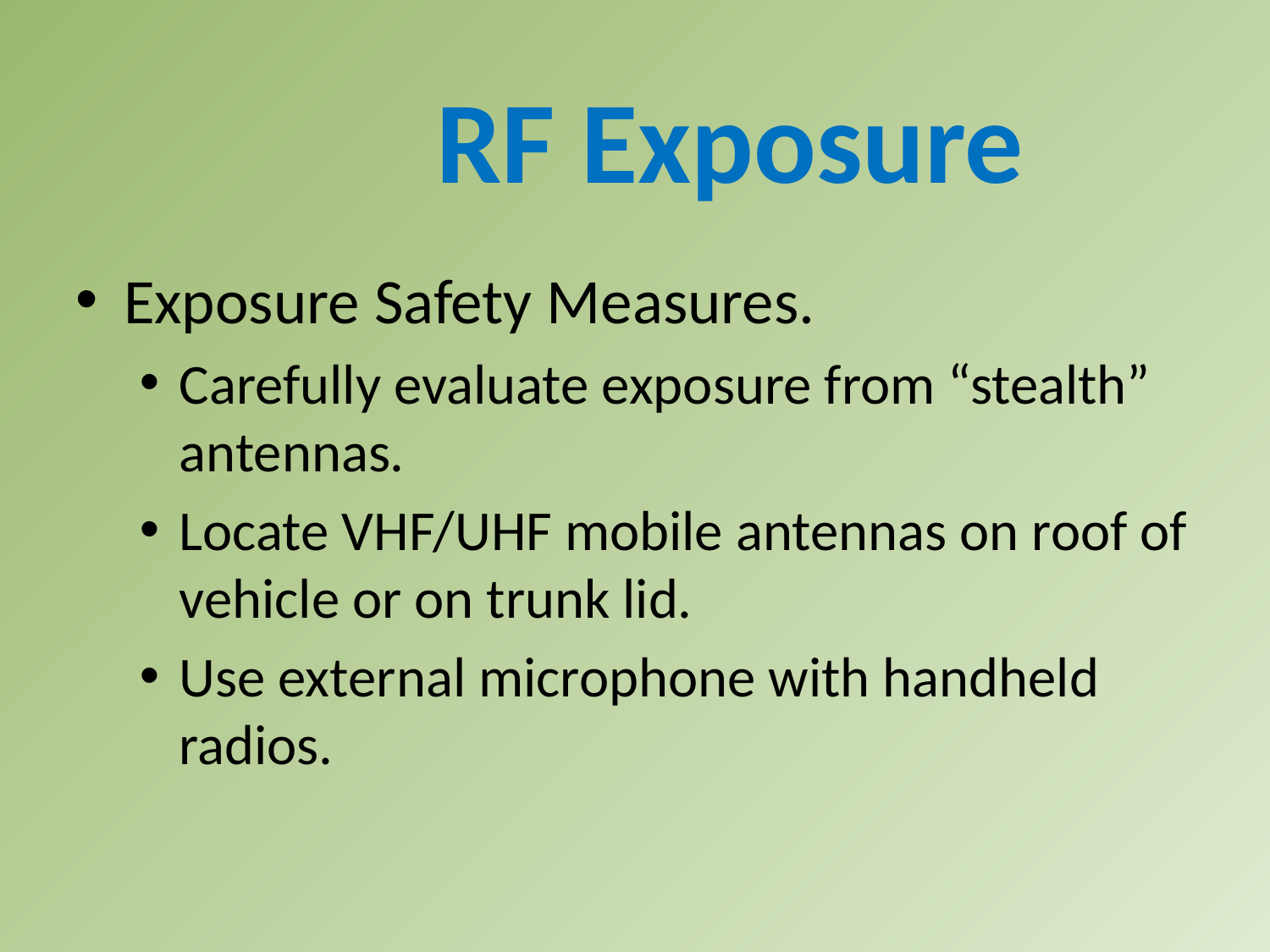

RF Exposure
Exposure Safety Measures.
Carefully evaluate exposure from “stealth” antennas.
Locate VHF/UHF mobile antennas on roof of vehicle or on trunk lid.
Use external microphone with handheld radios.